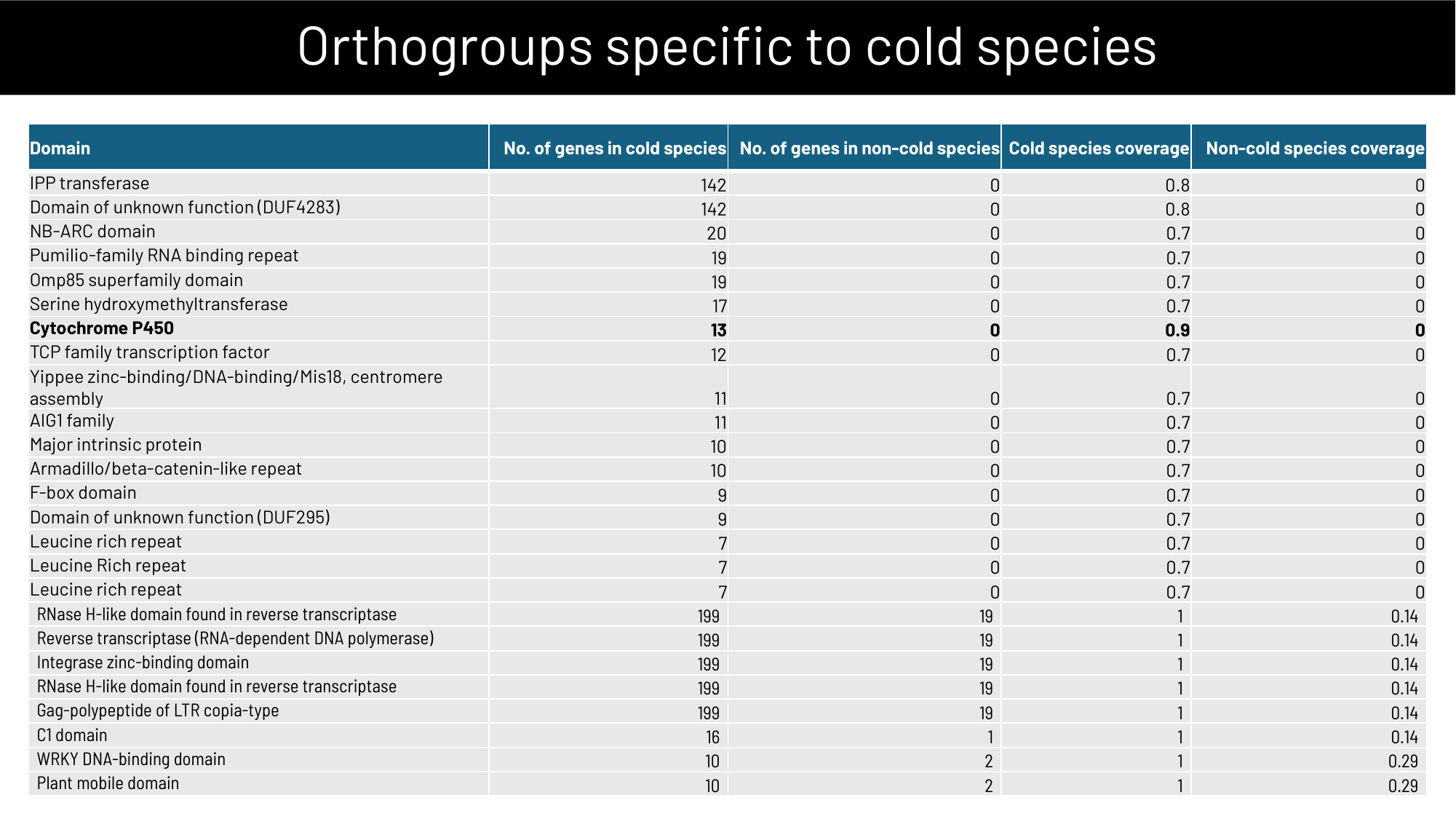

Orthogroups specific to cold species
| Domain | No. of genes in cold species | No. of genes in non-cold species | Cold species coverage | Non-cold species coverage |
| --- | --- | --- | --- | --- |
| IPP transferase | 142 | 0 | 0.8 | 0 |
| Domain of unknown function (DUF4283) | 142 | 0 | 0.8 | 0 |
| NB-ARC domain | 20 | 0 | 0.7 | 0 |
| Pumilio-family RNA binding repeat | 19 | 0 | 0.7 | 0 |
| Omp85 superfamily domain | 19 | 0 | 0.7 | 0 |
| Serine hydroxymethyltransferase | 17 | 0 | 0.7 | 0 |
| Cytochrome P450 | 13 | 0 | 0.9 | 0 |
| TCP family transcription factor | 12 | 0 | 0.7 | 0 |
| Yippee zinc-binding/DNA-binding/Mis18, centromere assembly | 11 | 0 | 0.7 | 0 |
| AIG1 family | 11 | 0 | 0.7 | 0 |
| Major intrinsic protein | 10 | 0 | 0.7 | 0 |
| Armadillo/beta-catenin-like repeat | 10 | 0 | 0.7 | 0 |
| F-box domain | 9 | 0 | 0.7 | 0 |
| Domain of unknown function (DUF295) | 9 | 0 | 0.7 | 0 |
| Leucine rich repeat | 7 | 0 | 0.7 | 0 |
| Leucine Rich repeat | 7 | 0 | 0.7 | 0 |
| Leucine rich repeat | 7 | 0 | 0.7 | 0 |
| RNase H-like domain found in reverse transcriptase | 199 | 19 | 1 | 0.14 |
| Reverse transcriptase (RNA-dependent DNA polymerase) | 199 | 19 | 1 | 0.14 |
| Integrase zinc-binding domain | 199 | 19 | 1 | 0.14 |
| RNase H-like domain found in reverse transcriptase | 199 | 19 | 1 | 0.14 |
| Gag-polypeptide of LTR copia-type | 199 | 19 | 1 | 0.14 |
| C1 domain | 16 | 1 | 1 | 0.14 |
| WRKY DNA-binding domain | 10 | 2 | 1 | 0.29 |
| Plant mobile domain | 10 | 2 | 1 | 0.29 |